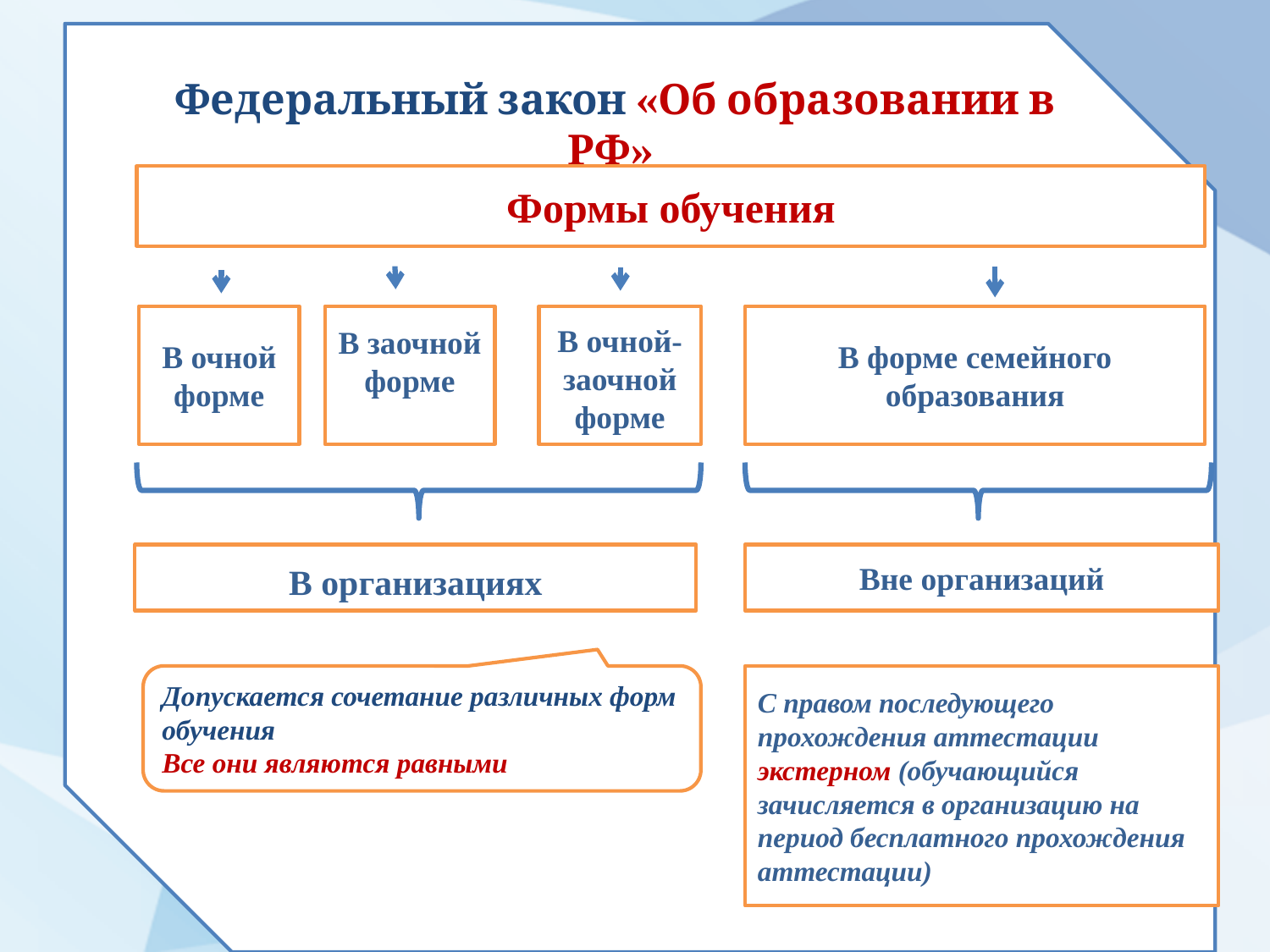

Федеральный закон «Об образовании в РФ»
Формы обучения

В очной форме

В очной-заочной форме

В форме семейного образования
В заочной форме

В организациях
Вне организаций
Допускается сочетание различных форм обучения
Все они являются равными
С правом последующего прохождения аттестации экстерном (обучающийся зачисляется в организацию на период бесплатного прохождения аттестации)